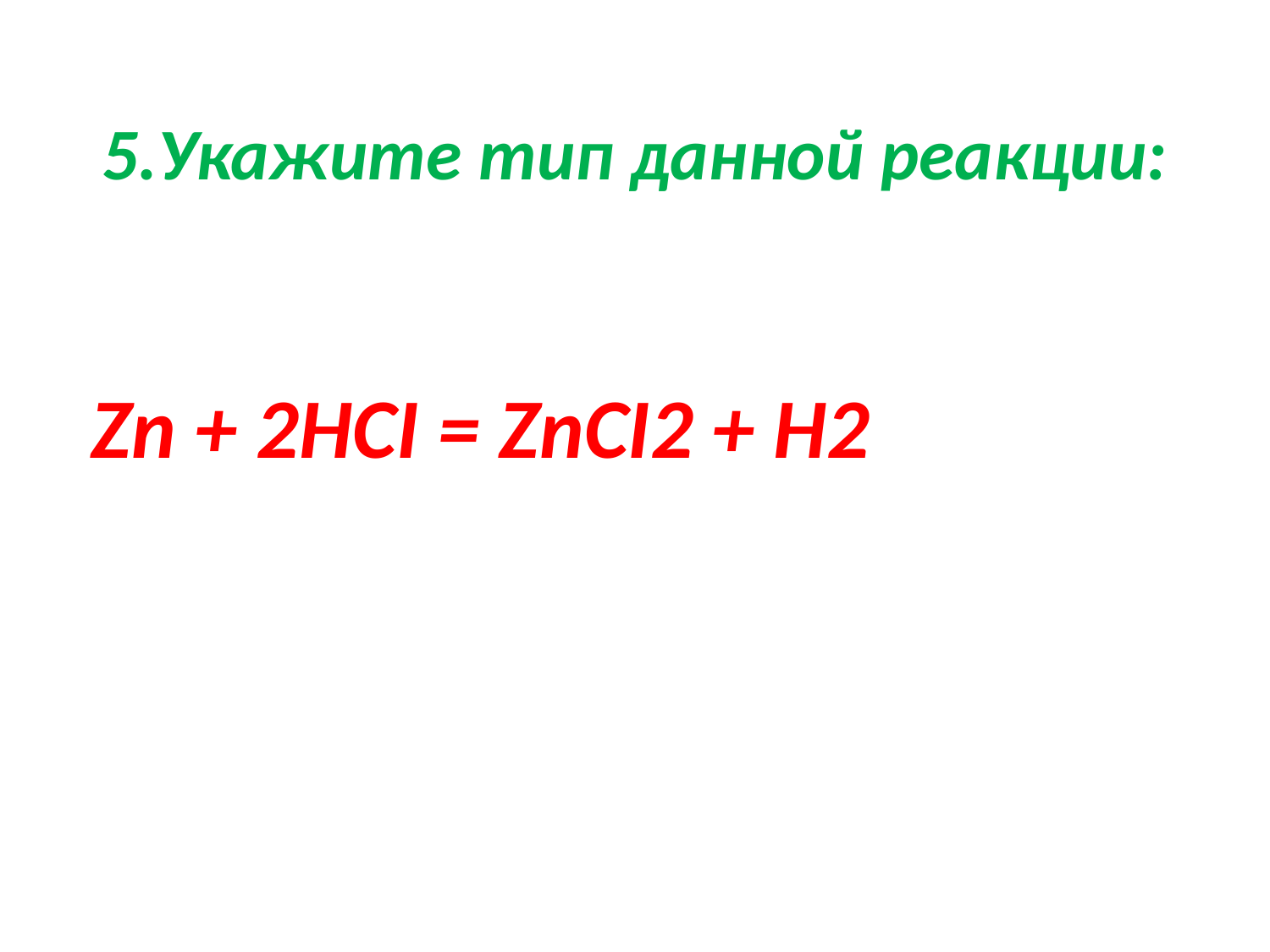

# 5.Укажите тип данной реакции:

Zn + 2HCI = ZnCI2 + H2